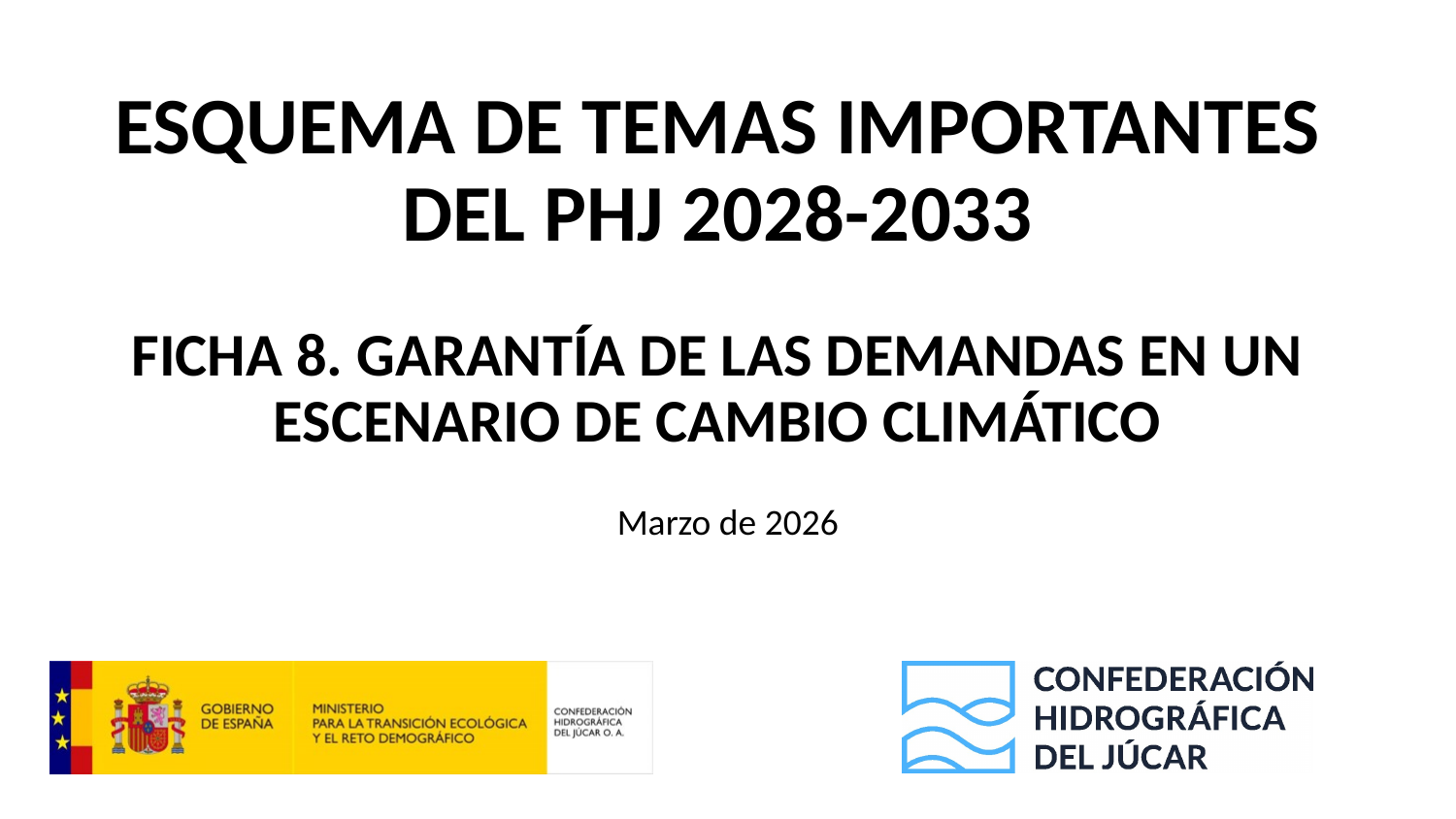

# ESQUEMA DE TEMAS IMPORTANTES DEL PHJ 2028-2033 FICHA 8. GARANTÍA DE LAS DEMANDAS EN UN ESCENARIO DE CAMBIO CLIMÁTICO
Marzo de 2026